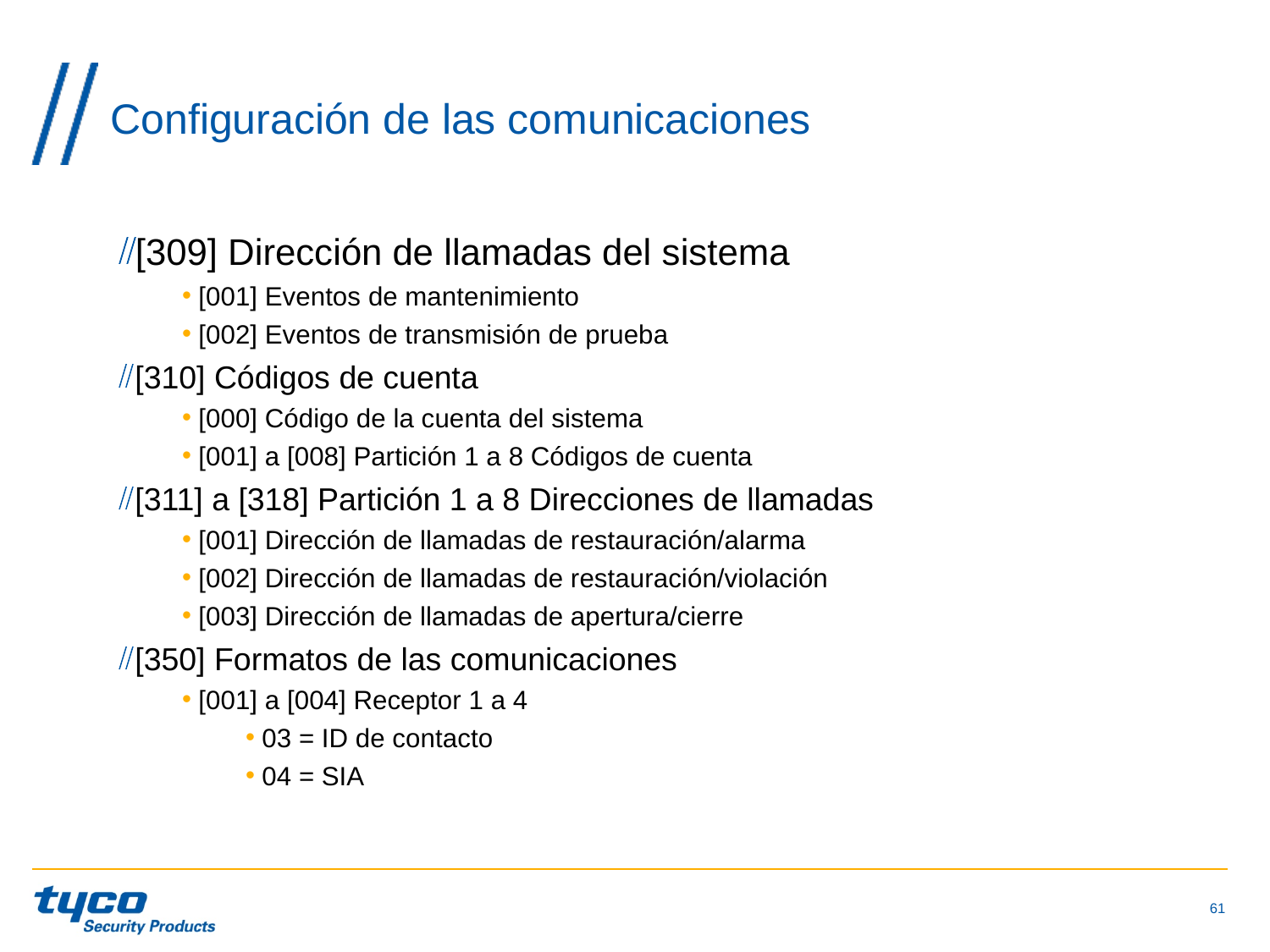

# Configuración de las comunicaciones
[309] Dirección de llamadas del sistema
[001] Eventos de mantenimiento
[002] Eventos de transmisión de prueba
[310] Códigos de cuenta
[000] Código de la cuenta del sistema
[001] a [008] Partición 1 a 8 Códigos de cuenta
[311] a [318] Partición 1 a 8 Direcciones de llamadas
[001] Dirección de llamadas de restauración/alarma
[002] Dirección de llamadas de restauración/violación
[003] Dirección de llamadas de apertura/cierre
[350] Formatos de las comunicaciones
[001] a [004] Receptor 1 a 4
03 = ID de contacto
04 = SIA
61